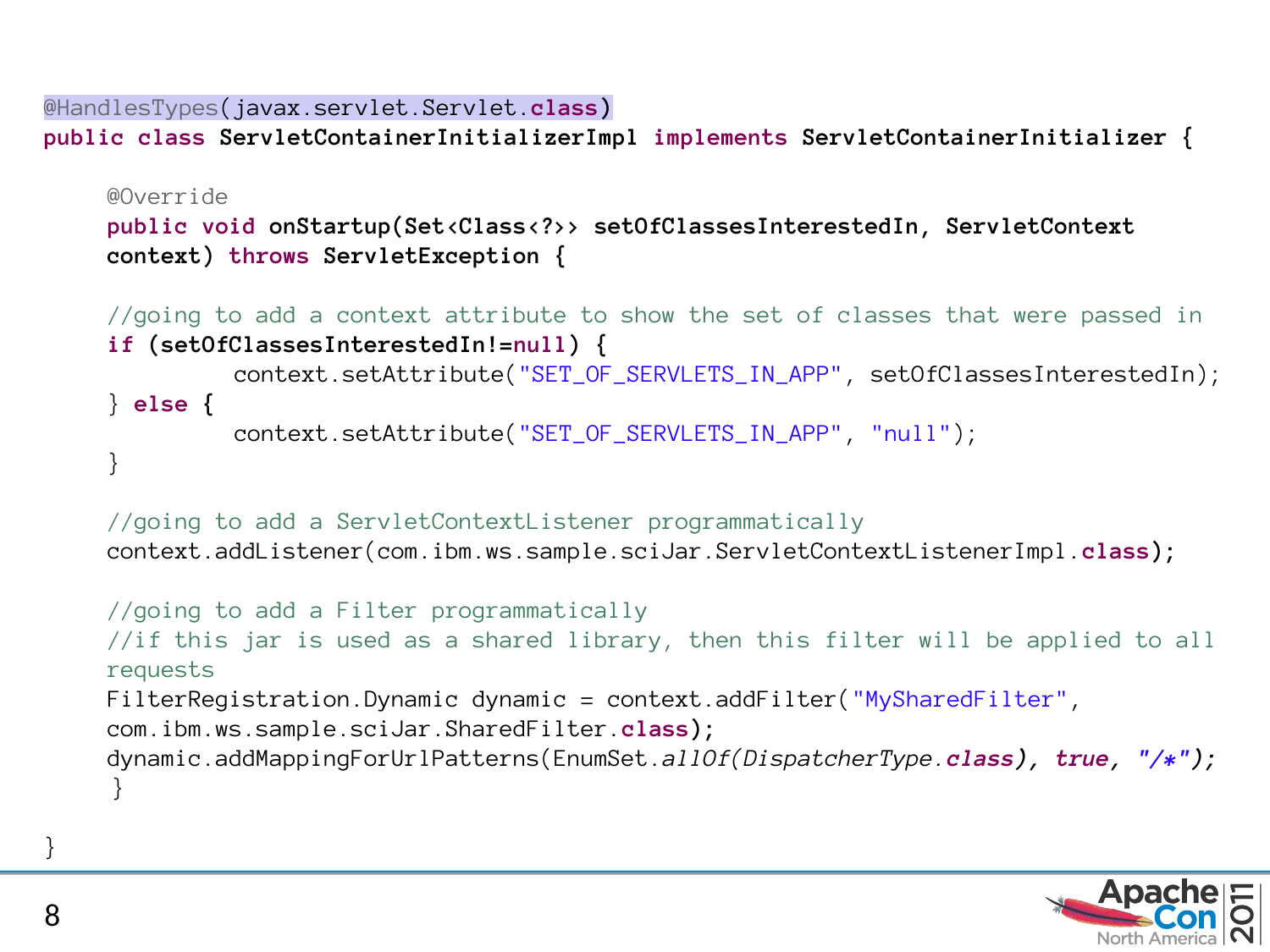

@HandlesTypes(javax.servlet.Servlet.class)
public class ServletContainerInitializerImpl implements ServletContainerInitializer {

@Override
public void onStartup(Set<Class<?>> setOfClassesInterestedIn, ServletContext context) throws ServletException {

//going to add a context attribute to show the set of classes that were passed in
if (setOfClassesInterestedIn!=null) {
	context.setAttribute("SET_OF_SERVLETS_IN_APP", setOfClassesInterestedIn);
} else {
	context.setAttribute("SET_OF_SERVLETS_IN_APP", "null");
}

//going to add a ServletContextListener programmatically
context.addListener(com.ibm.ws.sample.sciJar.ServletContextListenerImpl.class);

//going to add a Filter programmatically
//if this jar is used as a shared library, then this filter will be applied to all requests
FilterRegistration.Dynamic dynamic = context.addFilter("MySharedFilter", com.ibm.ws.sample.sciJar.SharedFilter.class);
dynamic.addMappingForUrlPatterns(EnumSet.allOf(DispatcherType.class), true, "/*");
     }

}